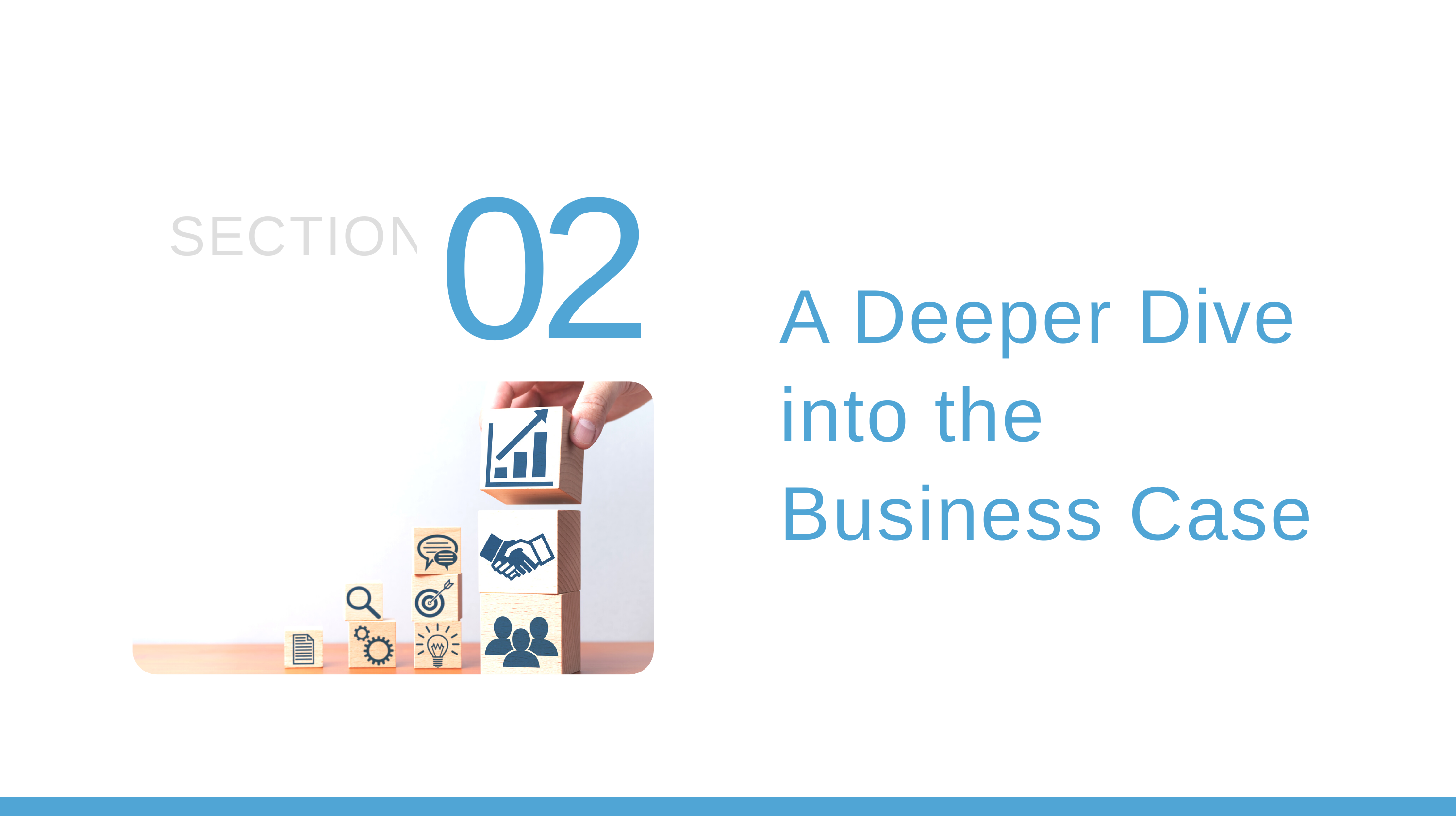

02
SECTION
A Deeper Dive into the Business Case